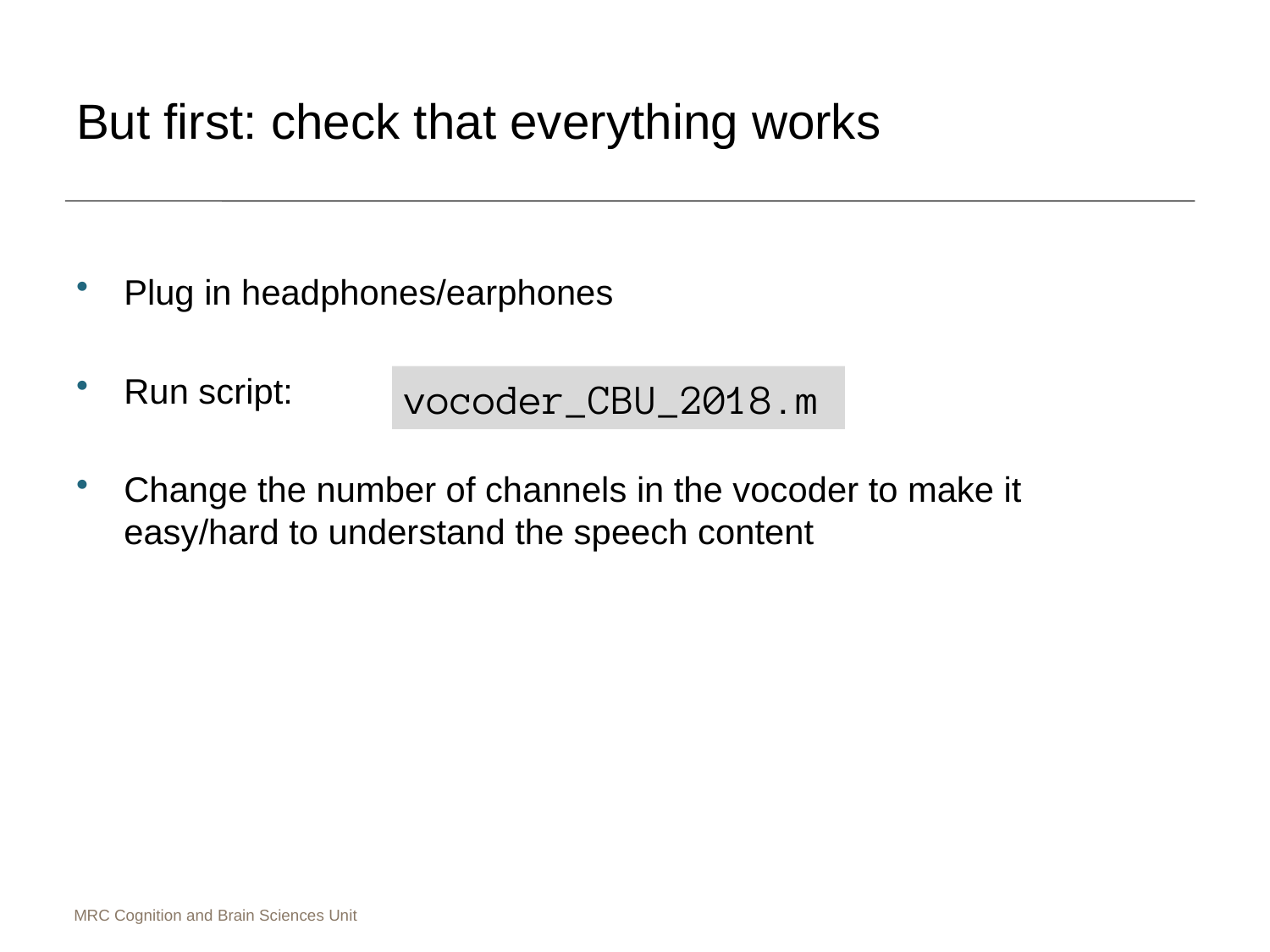

# But first: check that everything works
Plug in headphones/earphones

Run script:

Change the number of channels in the vocoder to make it easy/hard to understand the speech content
vocoder_CBU_2018.m